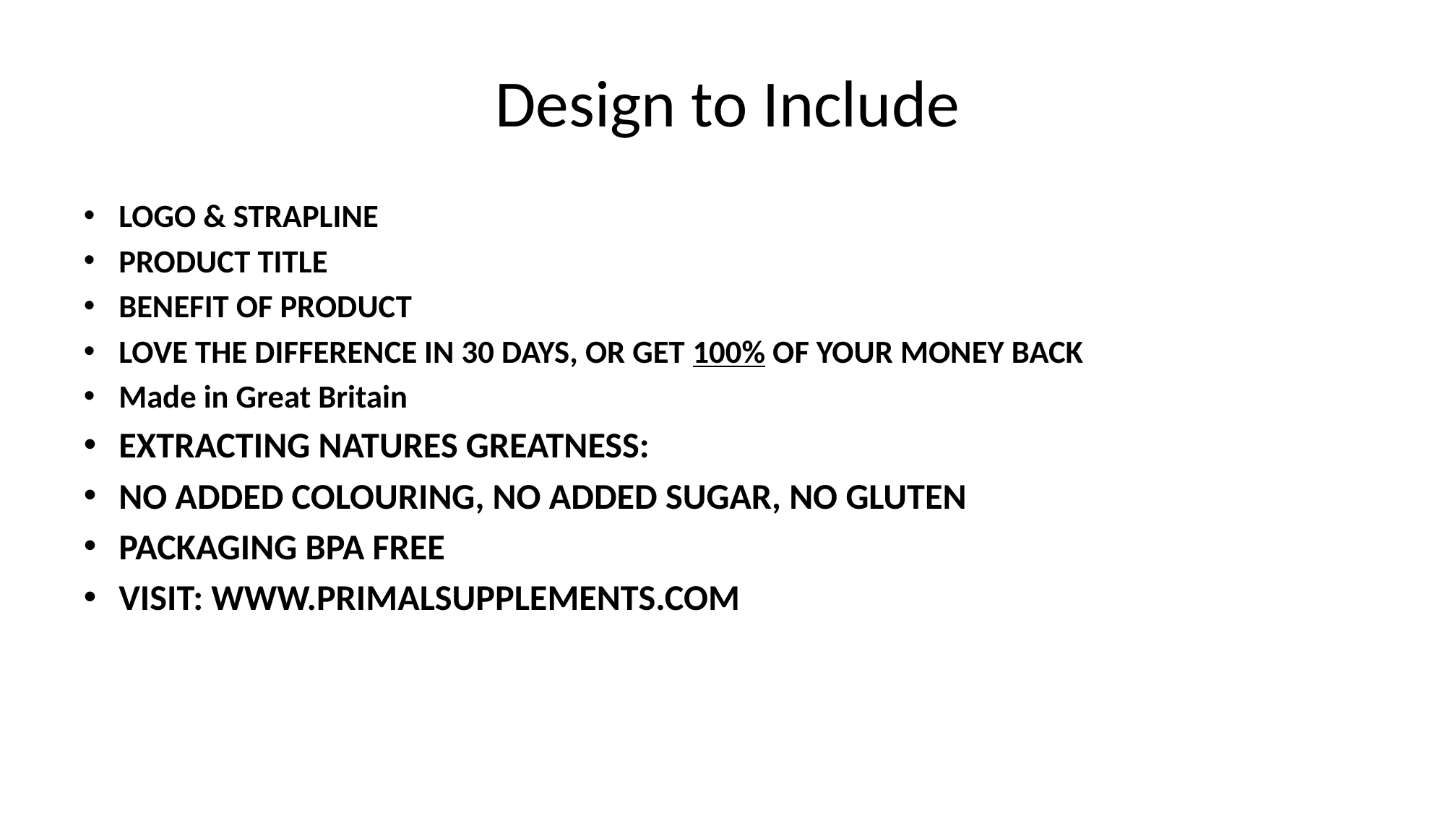

# Design to Include
LOGO & STRAPLINE
PRODUCT TITLE
BENEFIT OF PRODUCT
LOVE THE DIFFERENCE IN 30 DAYS, OR GET 100% OF YOUR MONEY BACK
Made in Great Britain
EXTRACTING NATURES GREATNESS:
NO ADDED COLOURING, NO ADDED SUGAR, NO GLUTEN
PACKAGING BPA FREE
VISIT: WWW.PRIMALSUPPLEMENTS.COM

 NO ADDED COLOURING, NO ADDED SUGAR, NO GLUTEN